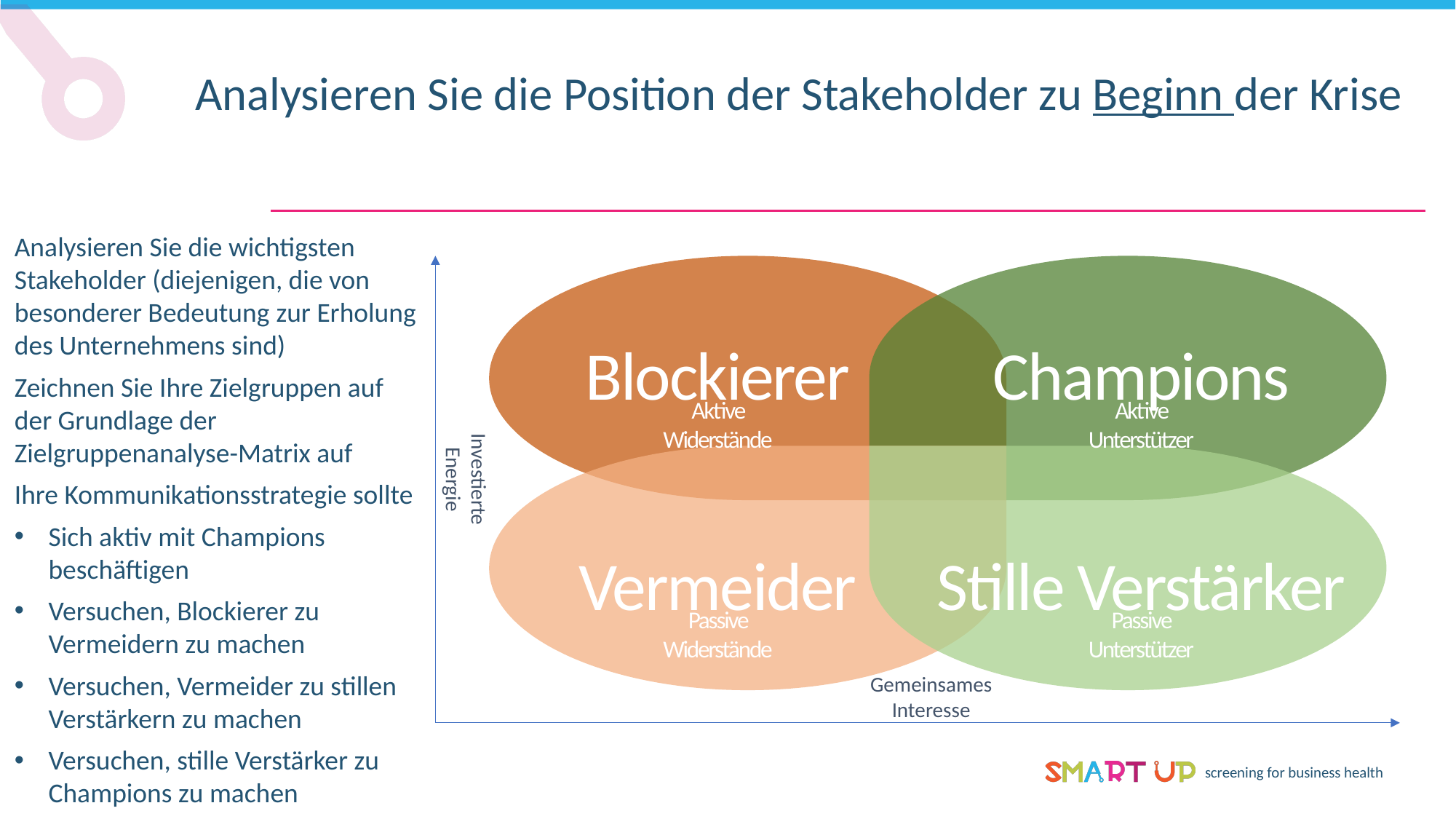

Analysieren Sie die Position der Stakeholder zu Beginn der Krise
Analysieren Sie die wichtigsten Stakeholder (diejenigen, die von besonderer Bedeutung zur Erholung des Unternehmens sind)
Zeichnen Sie Ihre Zielgruppen auf der Grundlage der Zielgruppenanalyse-Matrix auf
Ihre Kommunikationsstrategie sollte
Sich aktiv mit Champions beschäftigen
Versuchen, Blockierer zu Vermeidern zu machen
Versuchen, Vermeider zu stillen Verstärkern zu machen
Versuchen, stille Verstärker zu Champions zu machen

Blockierer
Champions

Vermeider
Stille Verstärker

Aktive Widerstände
Aktive Unterstützer
Investierte Energie
Passive Widerstände
Passive Unterstützer
Gemeinsames Interesse